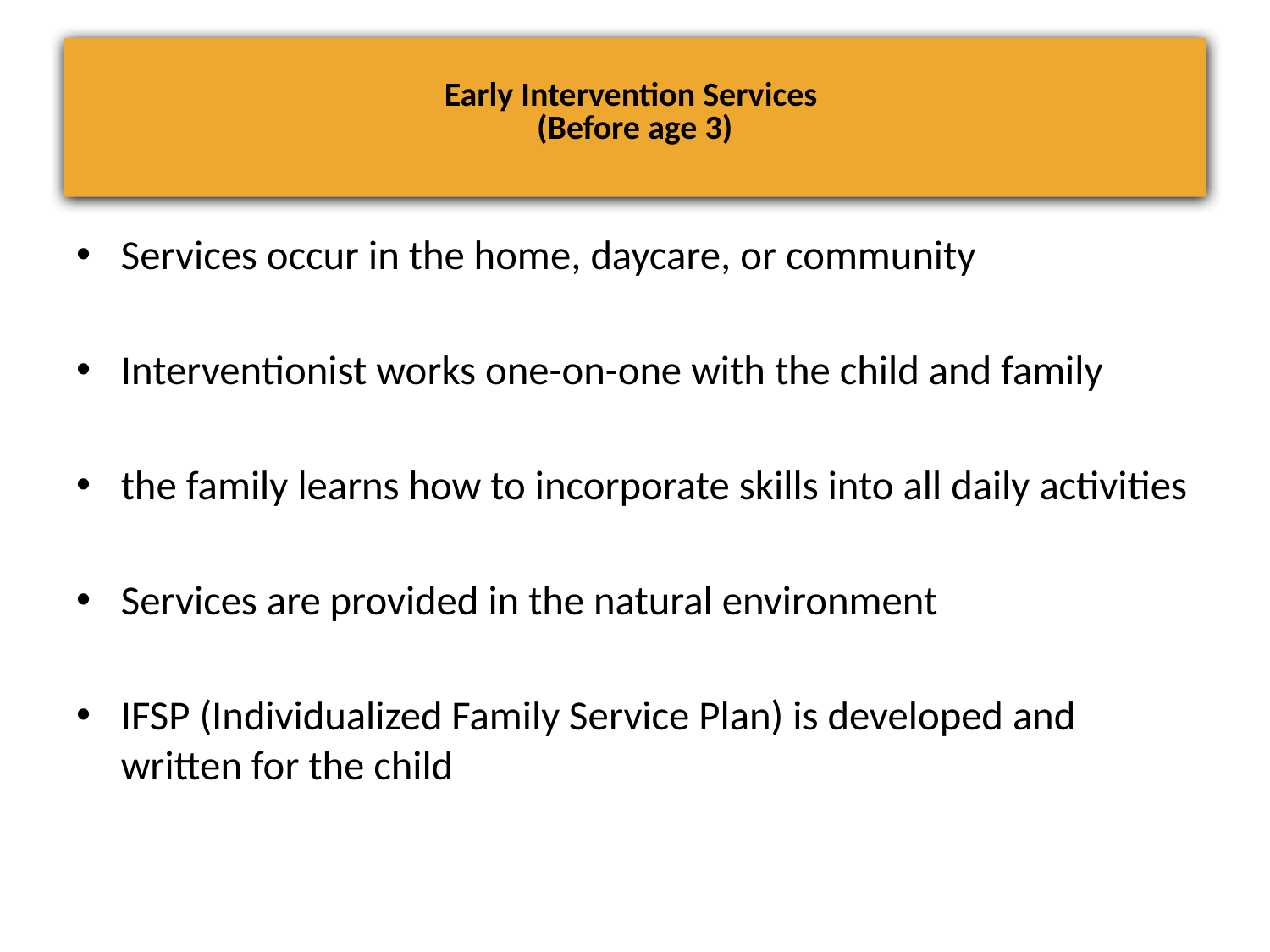

# Early Intervention Services (Before age 3)
Services occur in the home, daycare, or community

Interventionist works one-on-one with the child and family

the family learns how to incorporate skills into all daily activities

Services are provided in the natural environment

IFSP (Individualized Family Service Plan) is developed and written for the child